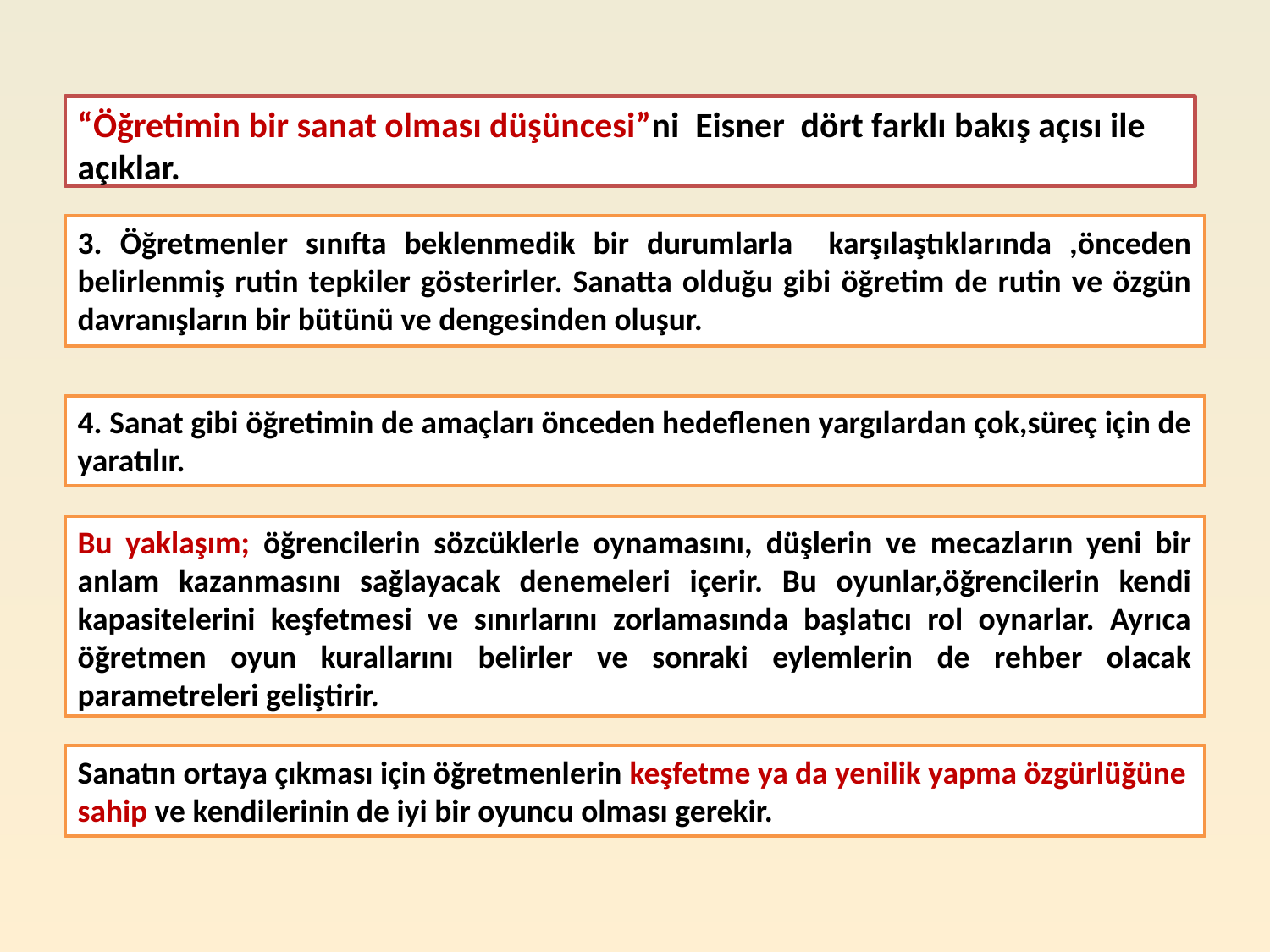

“Öğretimin bir sanat olması düşüncesi”ni  Eisner  dört farklı bakış açısı ile açıklar.

3. Öğretmenler sınıfta beklenmedik bir durumlarla  karşılaştıklarında ,önceden belirlenmiş rutin tepkiler gösterirler. Sanatta olduğu gibi öğretim de rutin ve özgün davranışların bir bütünü ve dengesinden oluşur.

4. Sanat gibi öğretimin de amaçları önceden hedeflenen yargılardan çok,süreç için de yaratılır.

Bu yaklaşım; öğrencilerin sözcüklerle oynamasını, düşlerin ve mecazların yeni bir anlam kazanmasını sağlayacak denemeleri içerir. Bu oyunlar,öğrencilerin kendi kapasitelerini keşfetmesi ve sınırlarını zorlamasında başlatıcı rol oynarlar. Ayrıca öğretmen oyun kurallarını belirler ve sonraki eylemlerin de rehber olacak parametreleri geliştirir.

Sanatın ortaya çıkması için öğretmenlerin keşfetme ya da yenilik yapma özgürlüğüne sahip ve kendilerinin de iyi bir oyuncu olması gerekir.